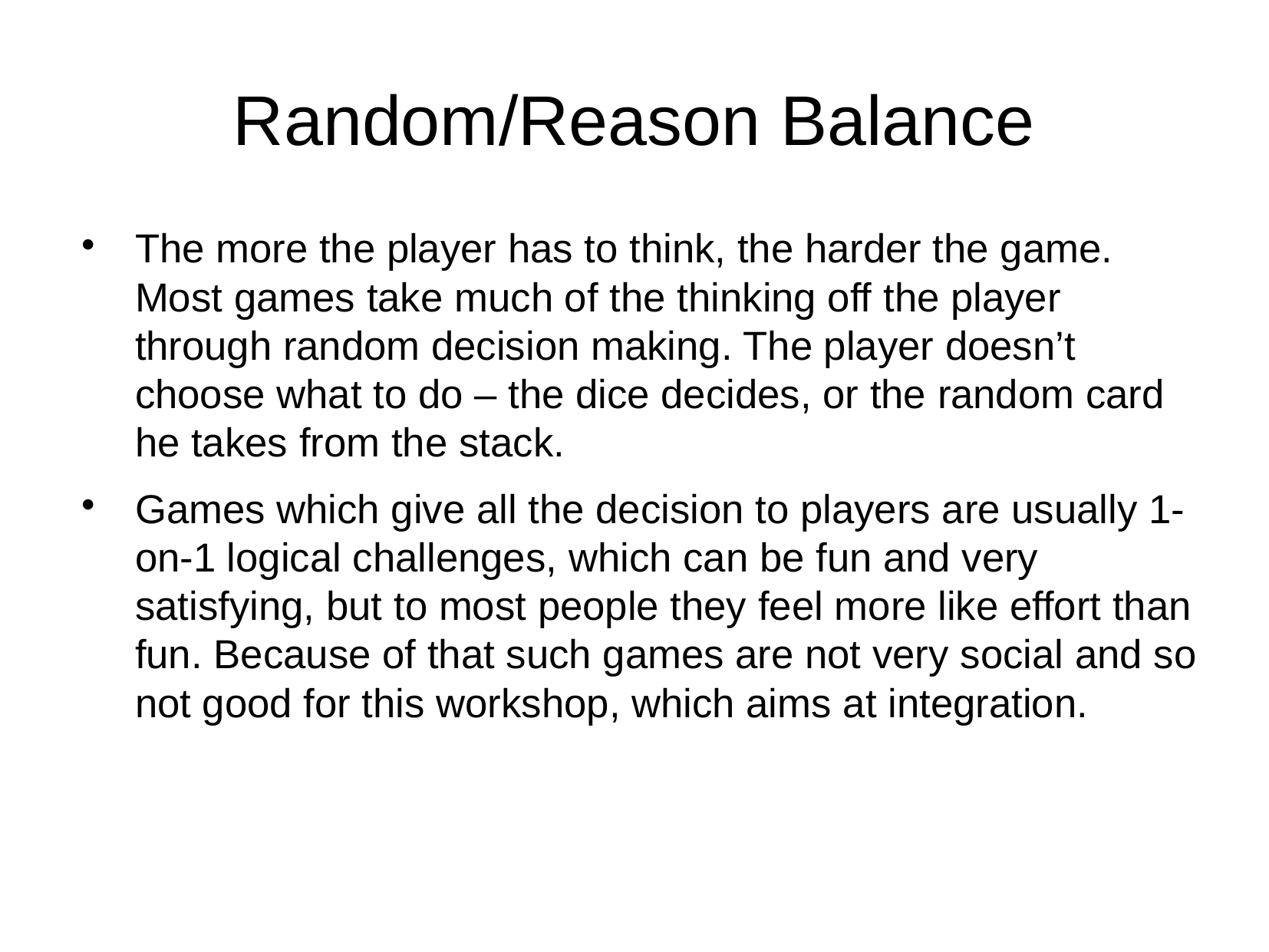

Random/Reason Balance
The more the player has to think, the harder the game. Most games take much of the thinking off the player through random decision making. The player doesn’t choose what to do – the dice decides, or the random card he takes from the stack.
Games which give all the decision to players are usually 1-on-1 logical challenges, which can be fun and very satisfying, but to most people they feel more like effort than fun. Because of that such games are not very social and so not good for this workshop, which aims at integration.